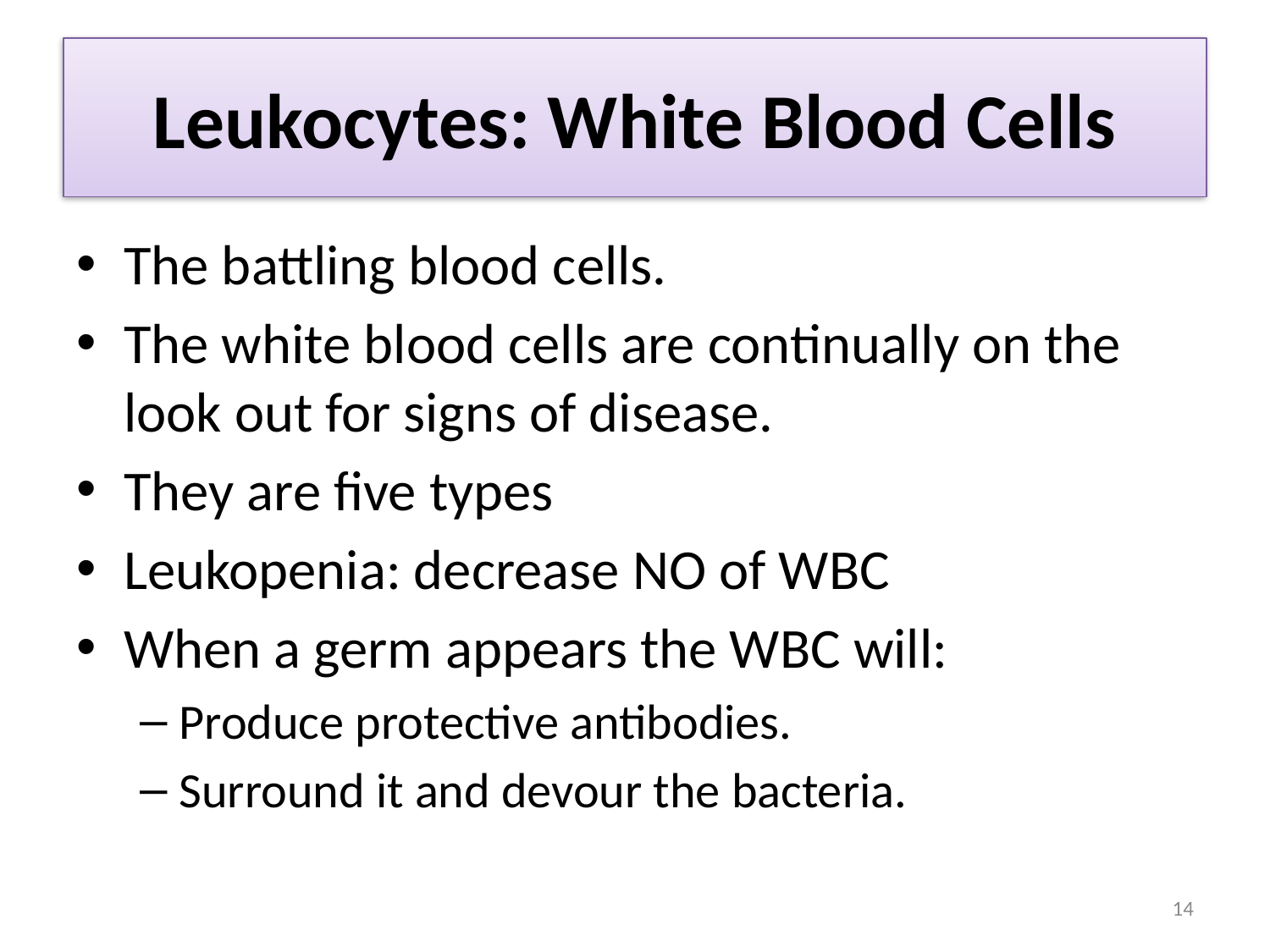

# Leukocytes: White Blood Cells
The battling blood cells.
The white blood cells are continually on the look out for signs of disease.
They are five types
Leukopenia: decrease NO of WBC
When a germ appears the WBC will:
Produce protective antibodies.
Surround it and devour the bacteria.
14